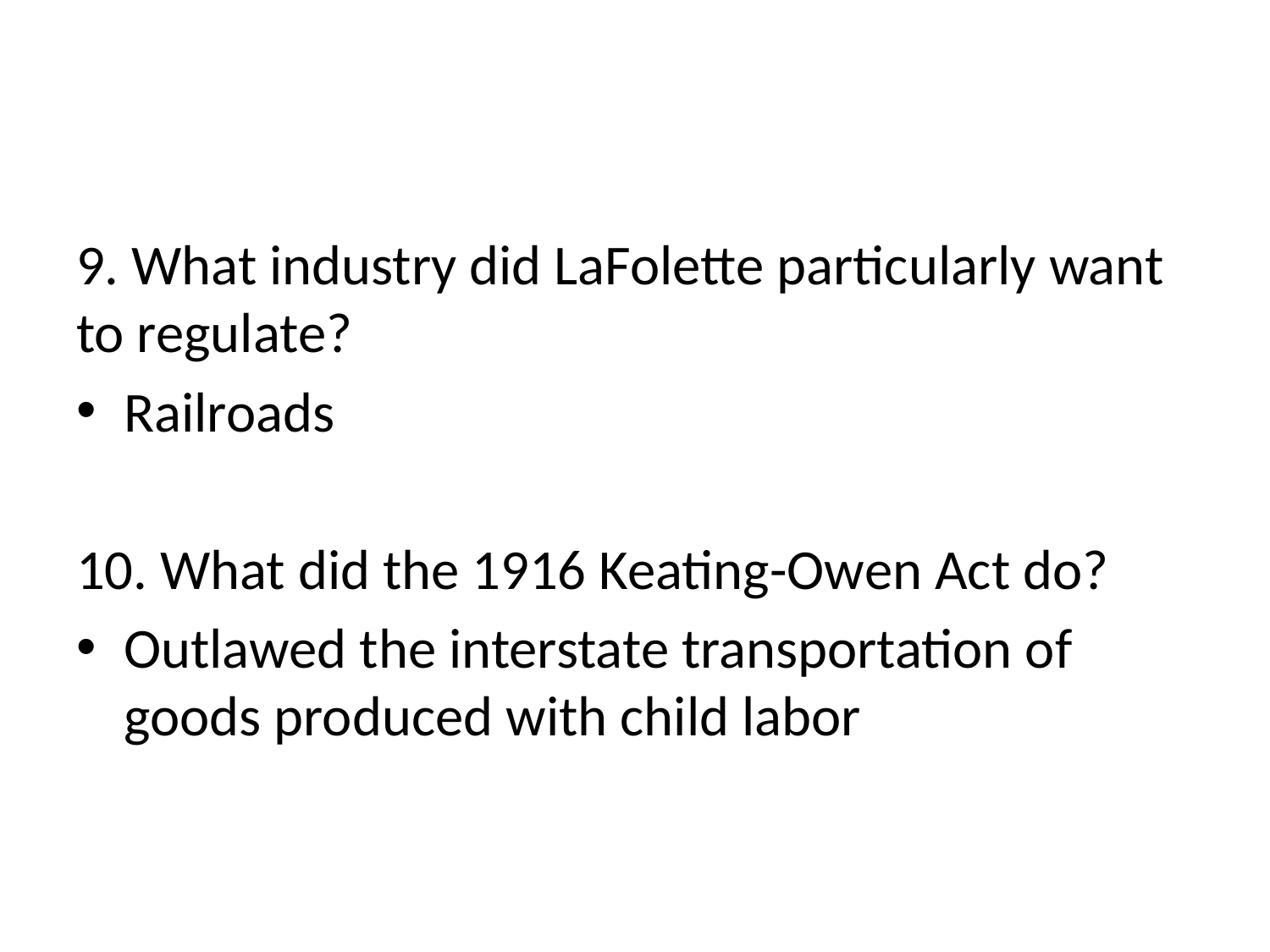

#
9. What industry did LaFolette particularly want to regulate?
Railroads

10. What did the 1916 Keating-Owen Act do?
Outlawed the interstate transportation of goods produced with child labor